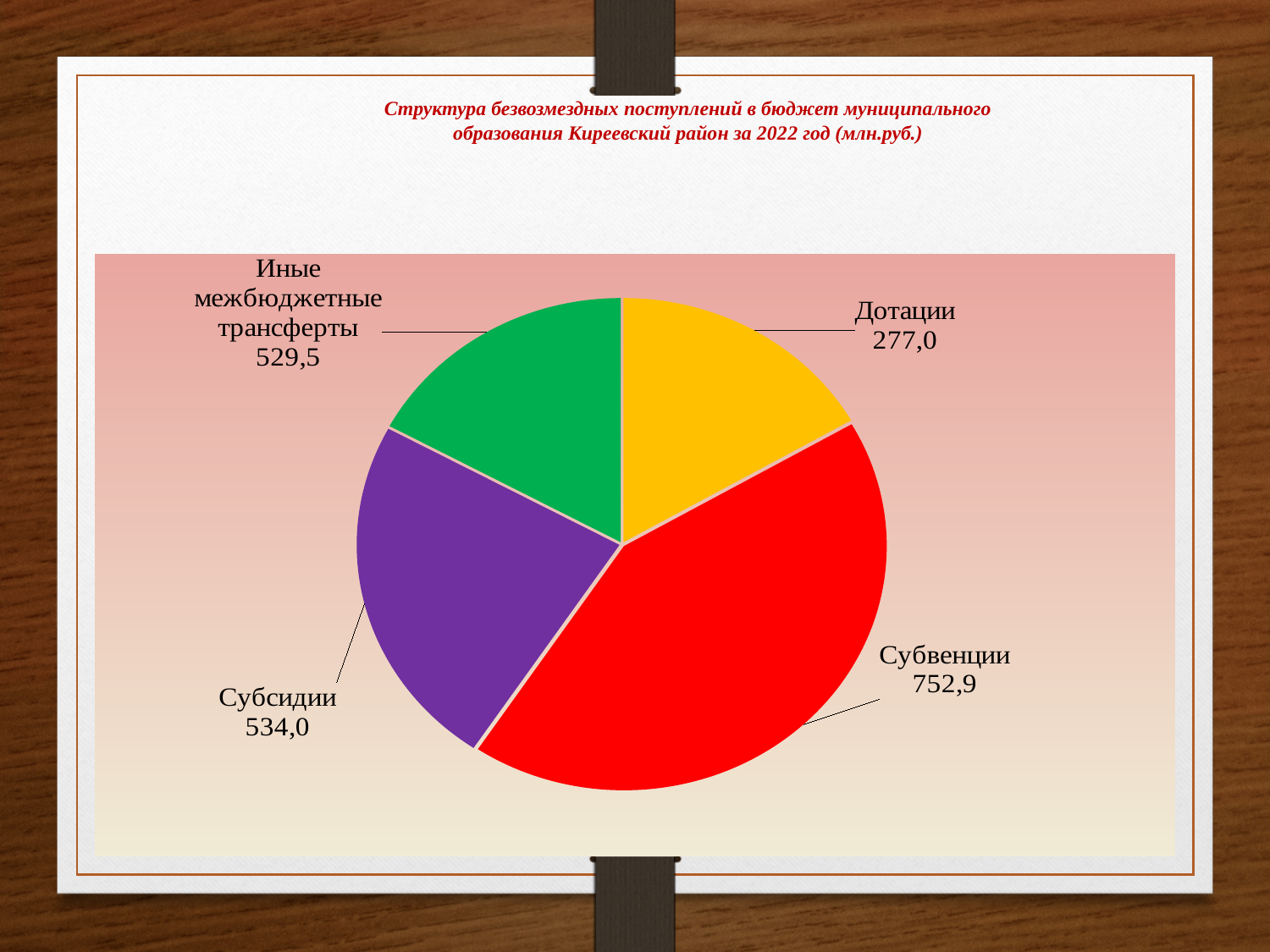

# Структура безвозмездных поступлений в бюджет муниципального образования Киреевский район за 2022 год (млн.руб.)

### Chart

| Category | Столбец1 |
|---|---|
| Дотации | 133.5 |
| Субвенции | 341.6 |
| Субсидии | 188.2 |
| Иные межбюджетные трансферты | 136.9 |
5